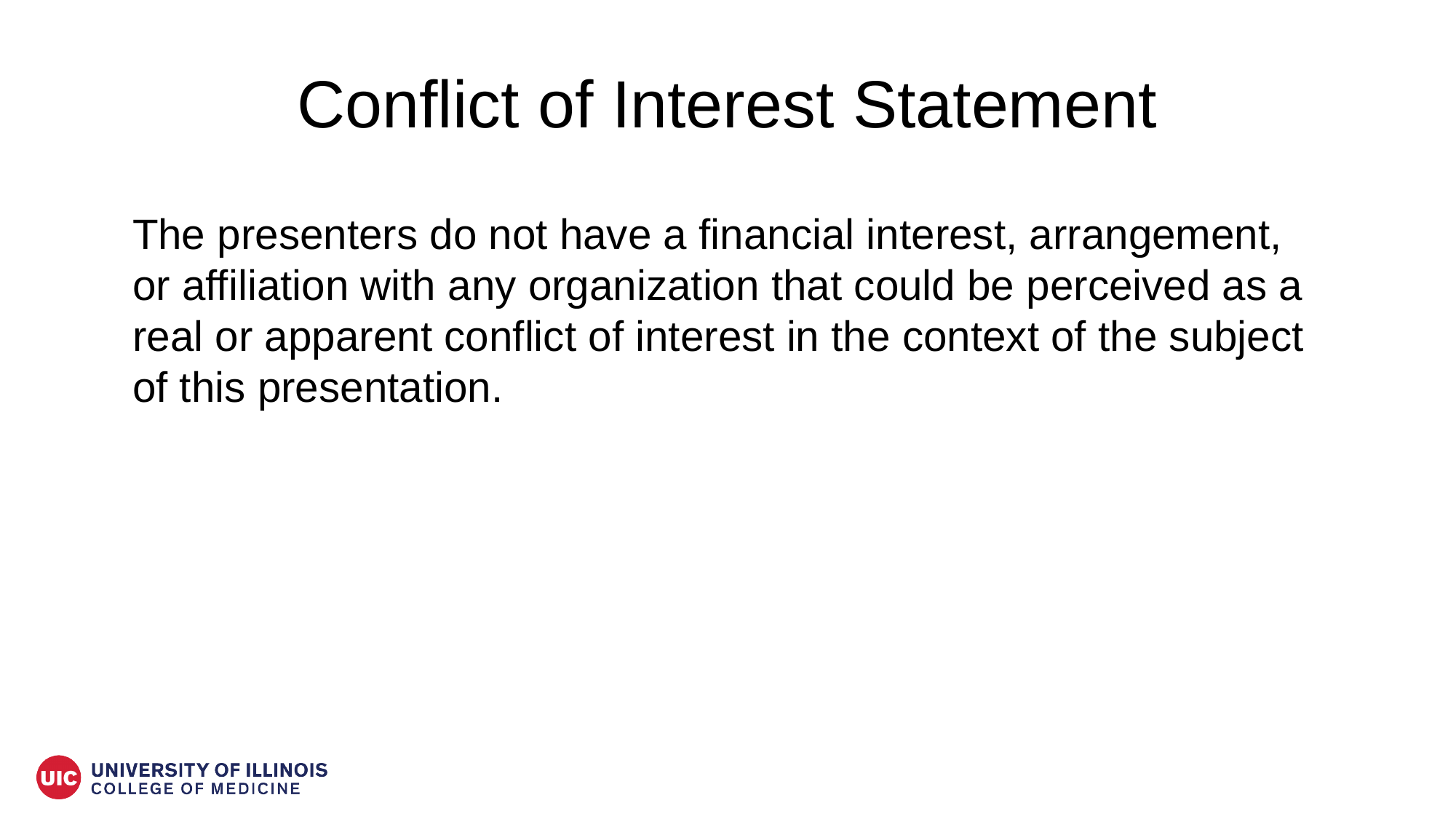

# Conflict of Interest Statement
The presenters do not have a financial interest, arrangement, or affiliation with any organization that could be perceived as a real or apparent conflict of interest in the context of the subject of this presentation.